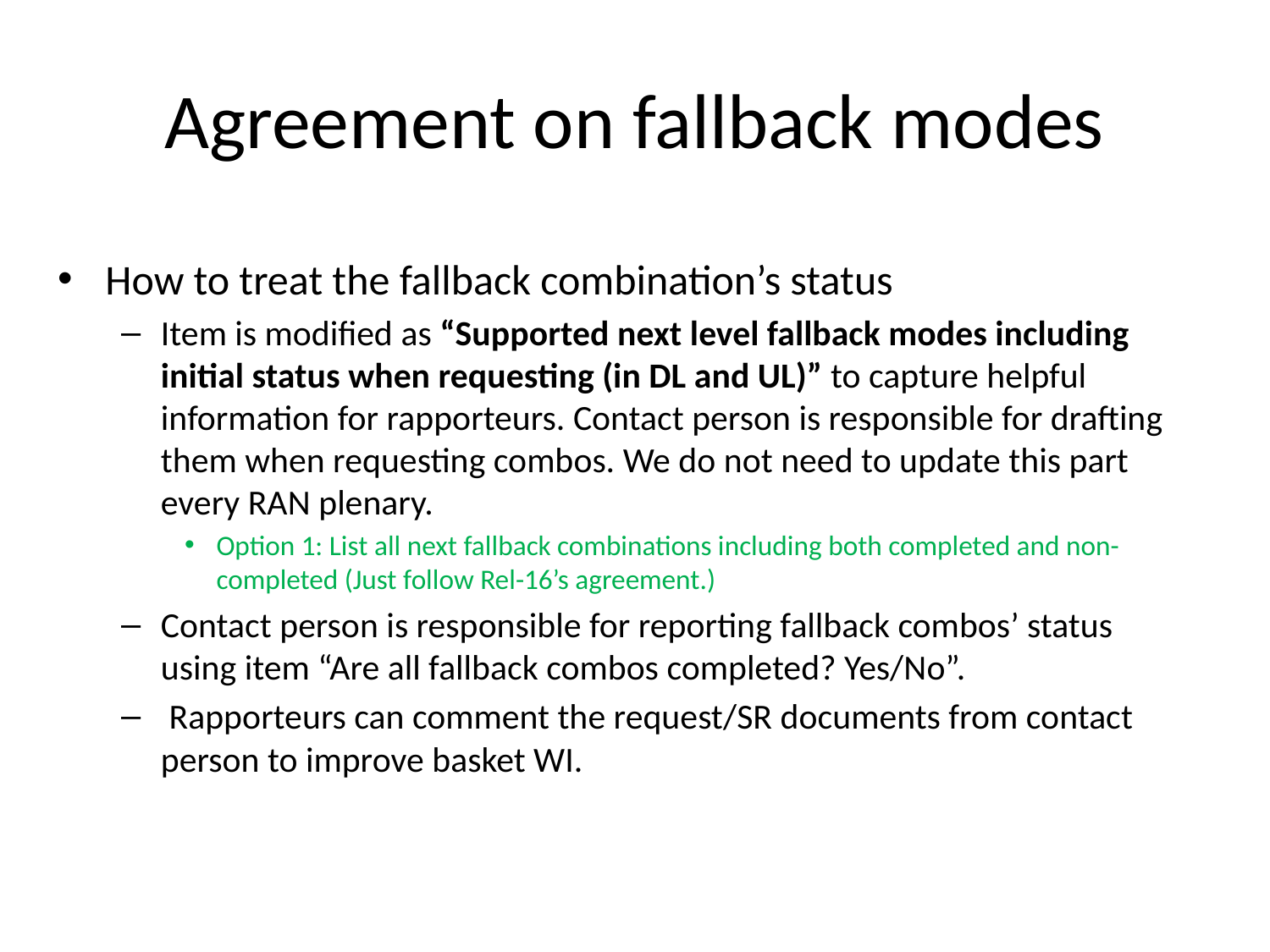

# Agreement on fallback modes
How to treat the fallback combination’s status
Item is modified as “Supported next level fallback modes including initial status when requesting (in DL and UL)” to capture helpful information for rapporteurs. Contact person is responsible for drafting them when requesting combos. We do not need to update this part every RAN plenary.
Option 1: List all next fallback combinations including both completed and non-completed (Just follow Rel-16’s agreement.)
Contact person is responsible for reporting fallback combos’ status using item “Are all fallback combos completed? Yes/No”.
 Rapporteurs can comment the request/SR documents from contact person to improve basket WI.